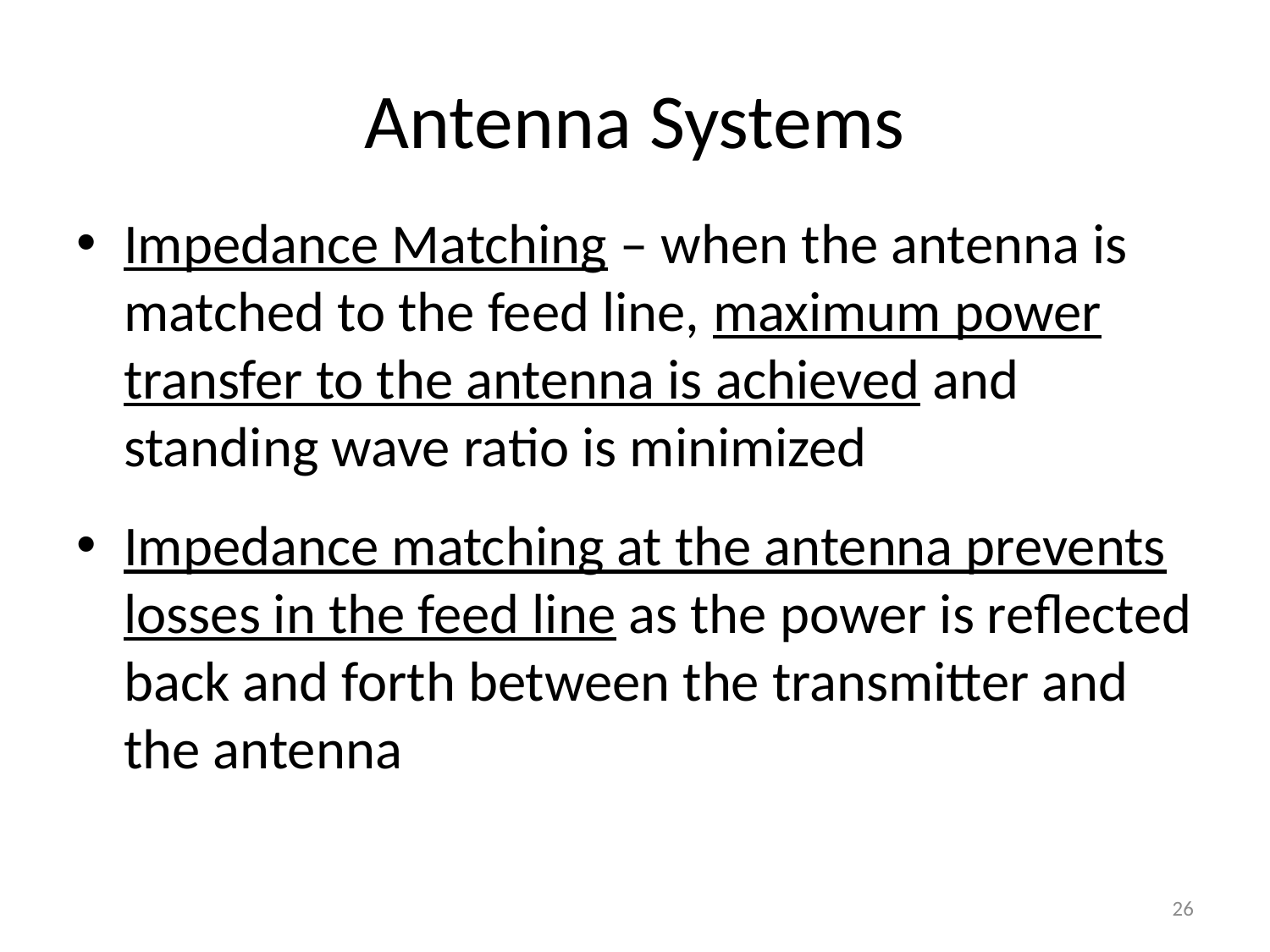

# Antenna Systems
Impedance Matching – when the antenna is matched to the feed line, maximum power transfer to the antenna is achieved and standing wave ratio is minimized
Impedance matching at the antenna prevents losses in the feed line as the power is reflected back and forth between the transmitter and the antenna

26